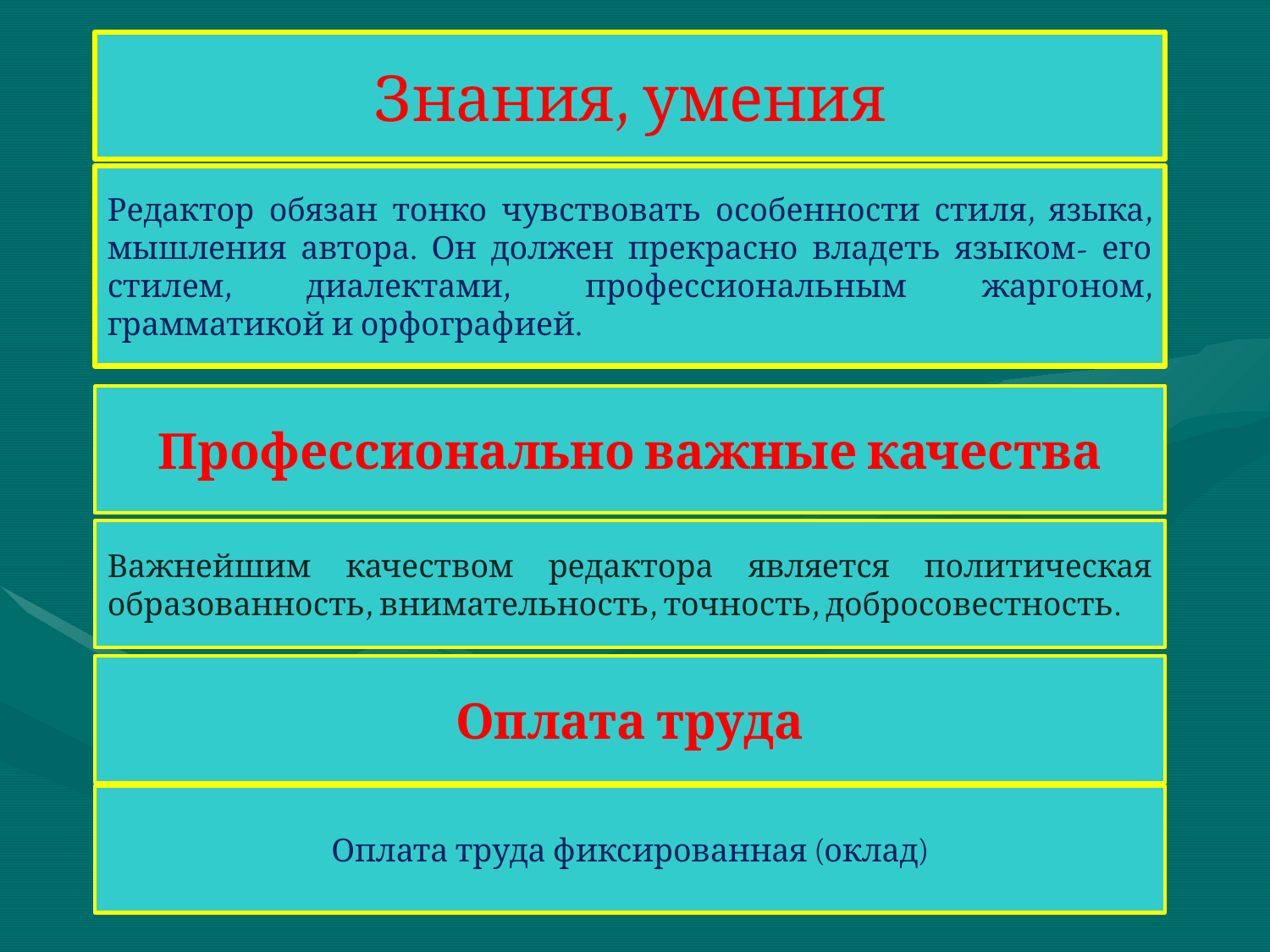

Знания, умения
Редактор обязан тонко чувствовать особенности стиля, языка, мышления автора. Он должен прекрасно владеть языком- его стилем, диалектами, профессиональным жаргоном, грамматикой и орфографией.
Профессионально важные качества
Важнейшим качеством редактора является политическая образованность, внимательность, точность, добросовестность.
Оплата труда
Оплата труда фиксированная (оклад)